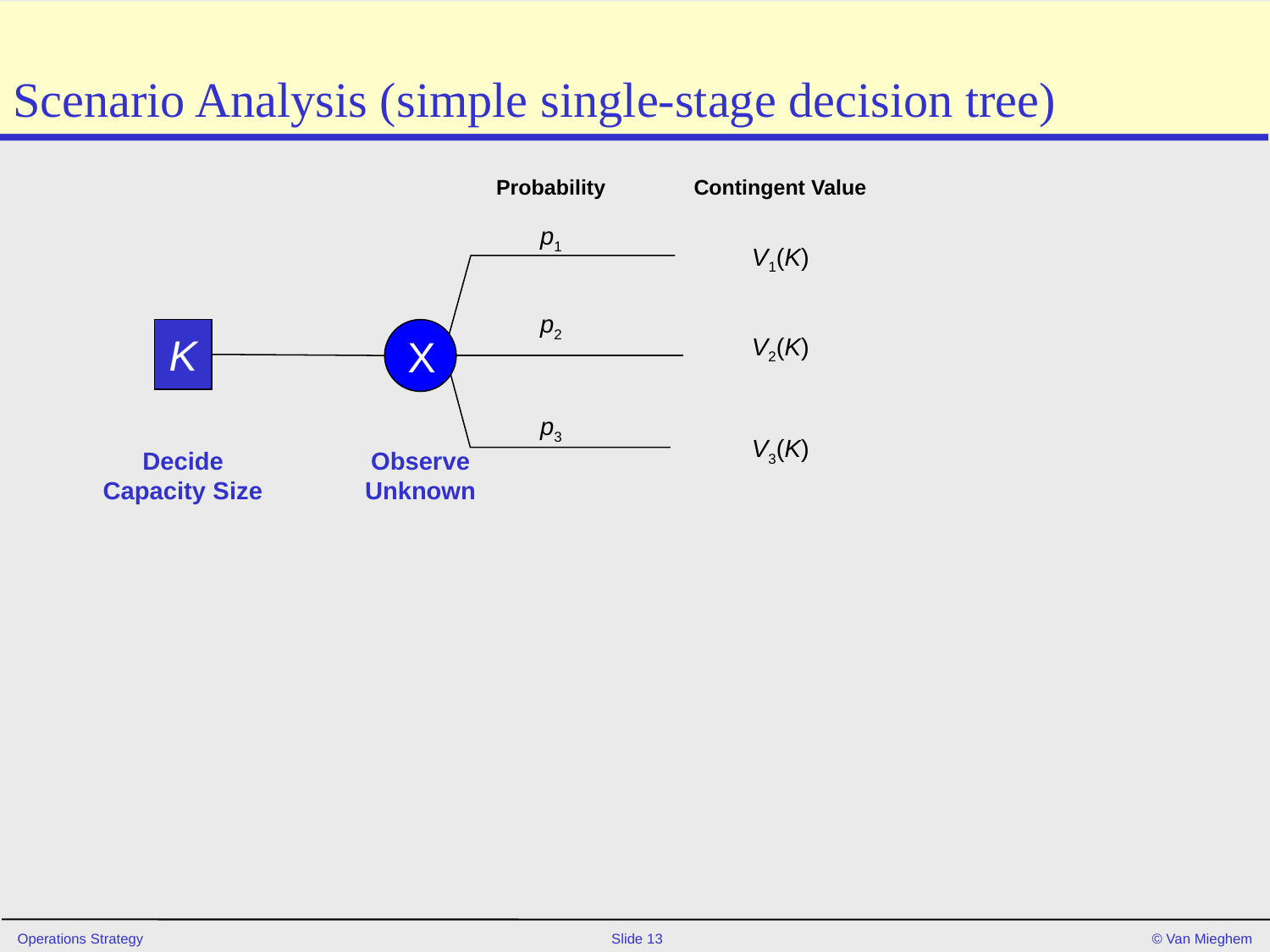

# Scenario Analysis (simple single-stage decision tree)
Probability
Contingent Value
p1
V1(K)

p2
K
X
V2(K)

p3
V3(K)
Decide
Capacity Size
Observe
Unknown